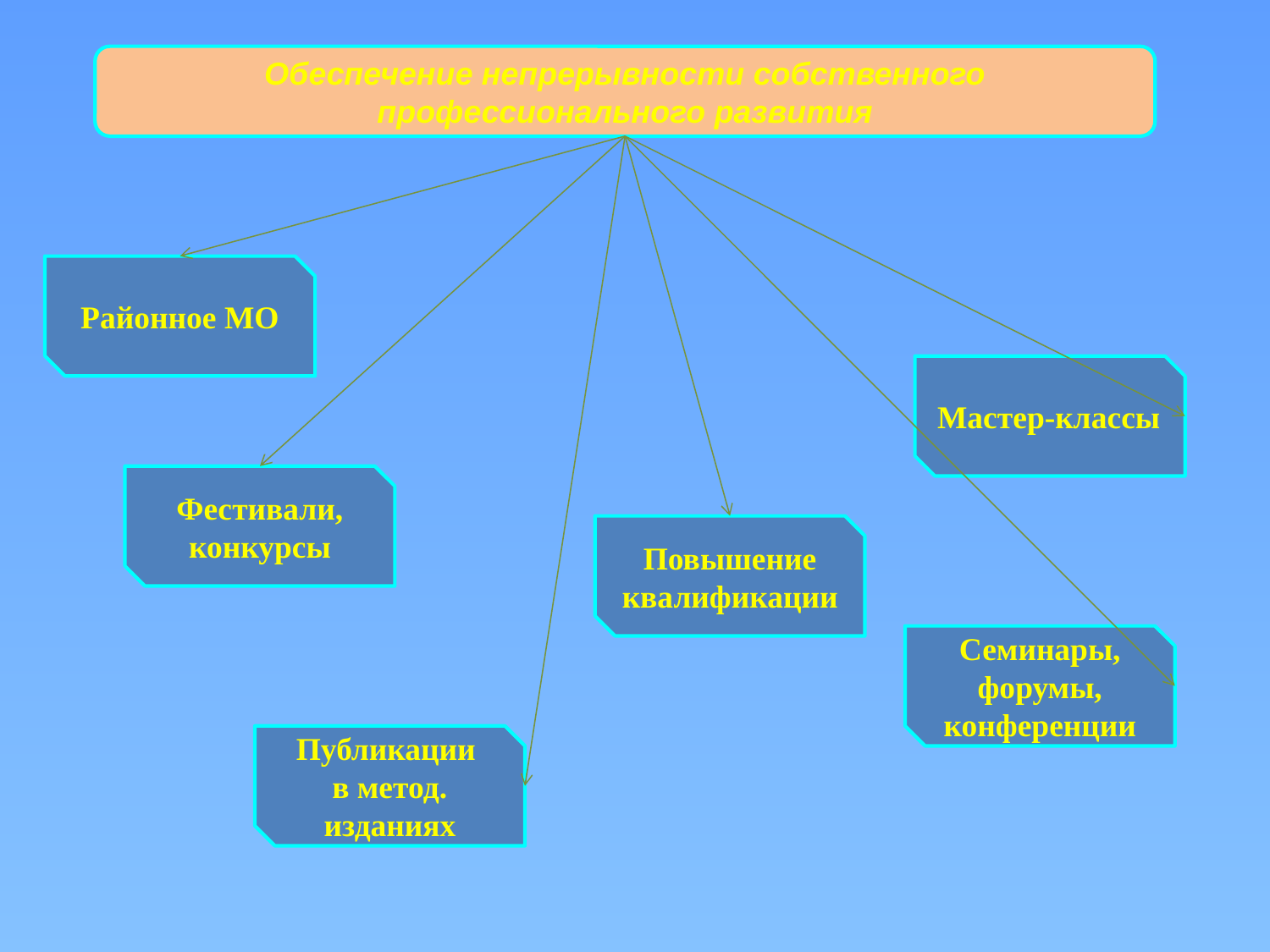

Обеспечение непрерывности собственного профессионального развития

Районное МО
Мастер-классы
Фестивали,
конкурсы
Повышение квалификации
Семинары, форумы, конференции
Публикации
в метод. изданиях